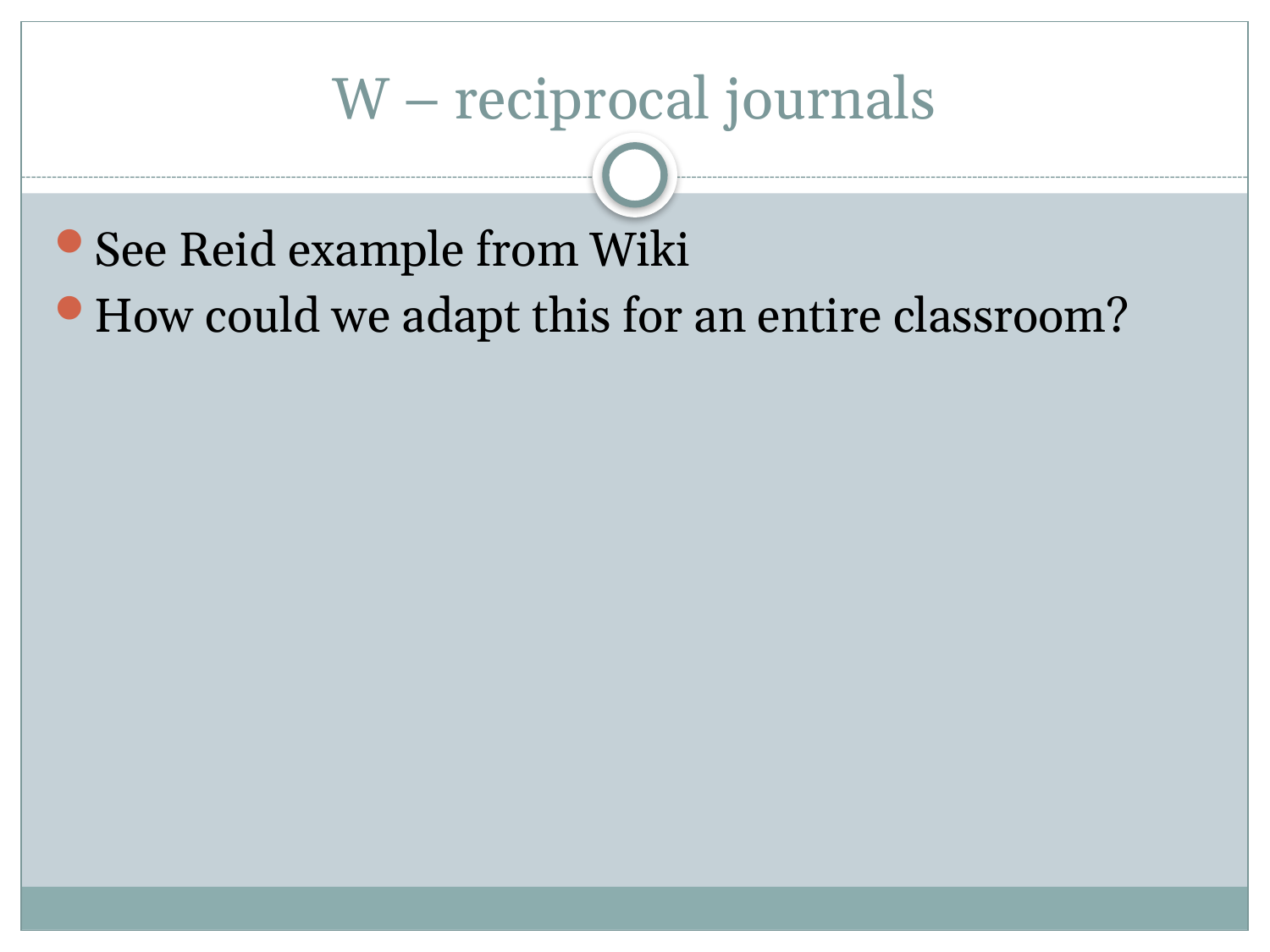

# W – reciprocal journals
See Reid example from Wiki
How could we adapt this for an entire classroom?